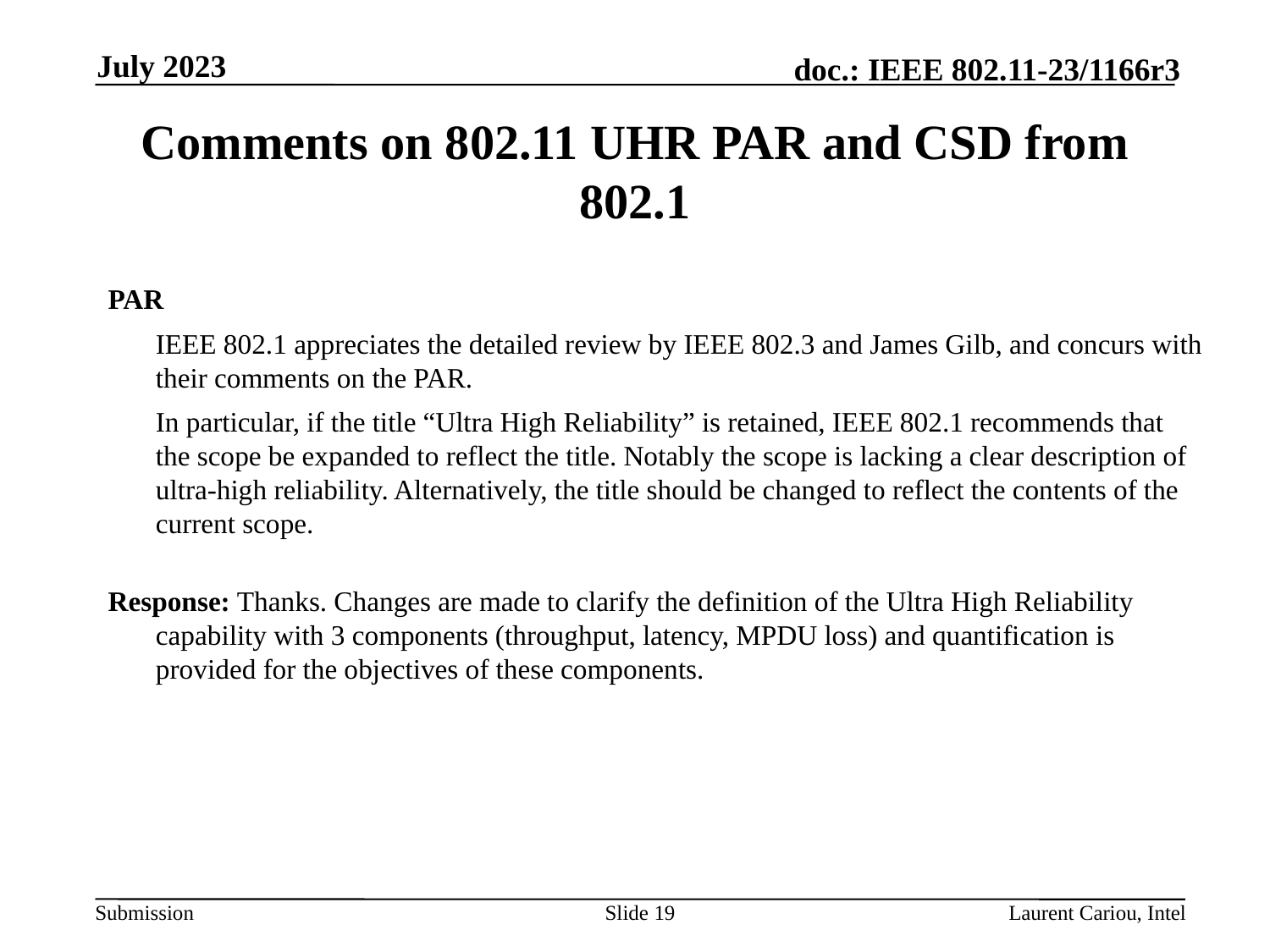

July 2023
# Comments on 802.11 UHR PAR and CSD from 802.1
PAR
	IEEE 802.1 appreciates the detailed review by IEEE 802.3 and James Gilb, and concurs with their comments on the PAR.
	In particular, if the title “Ultra High Reliability” is retained, IEEE 802.1 recommends that the scope be expanded to reflect the title. Notably the scope is lacking a clear description of ultra-high reliability. Alternatively, the title should be changed to reflect the contents of the current scope.
Response: Thanks. Changes are made to clarify the definition of the Ultra High Reliability capability with 3 components (throughput, latency, MPDU loss) and quantification is provided for the objectives of these components.
Slide 19
Laurent Cariou, Intel